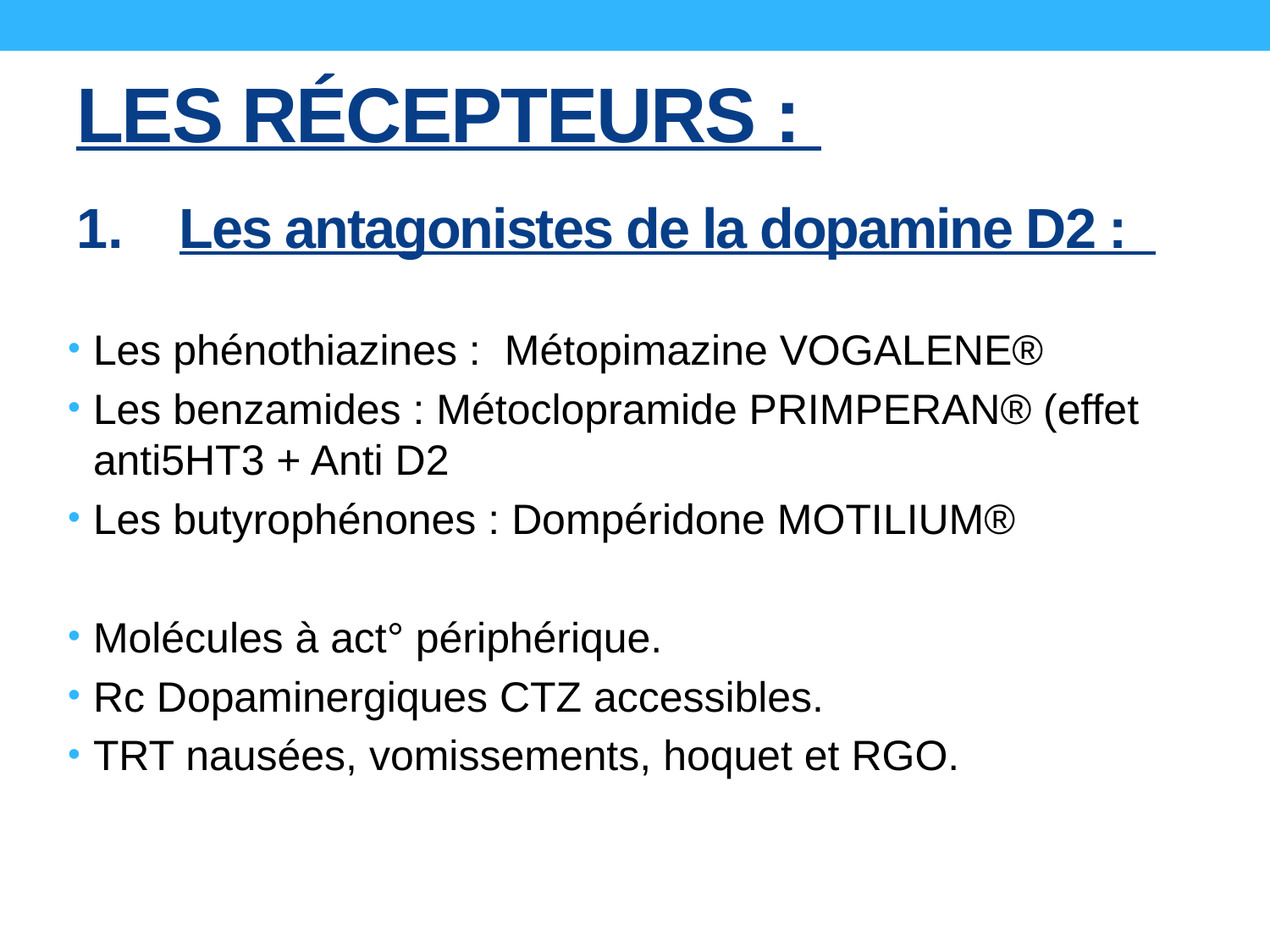

# Les récepteurs :

Les antagonistes de la dopamine D2 :
Les phénothiazines :  Métopimazine VOGALENE®
Les benzamides : Métoclopramide PRIMPERAN® (effet anti5HT3 + Anti D2
Les butyrophénones : Dompéridone MOTILIUM®

Molécules à act° périphérique.
Rc Dopaminergiques CTZ accessibles.
TRT nausées, vomissements, hoquet et RGO.